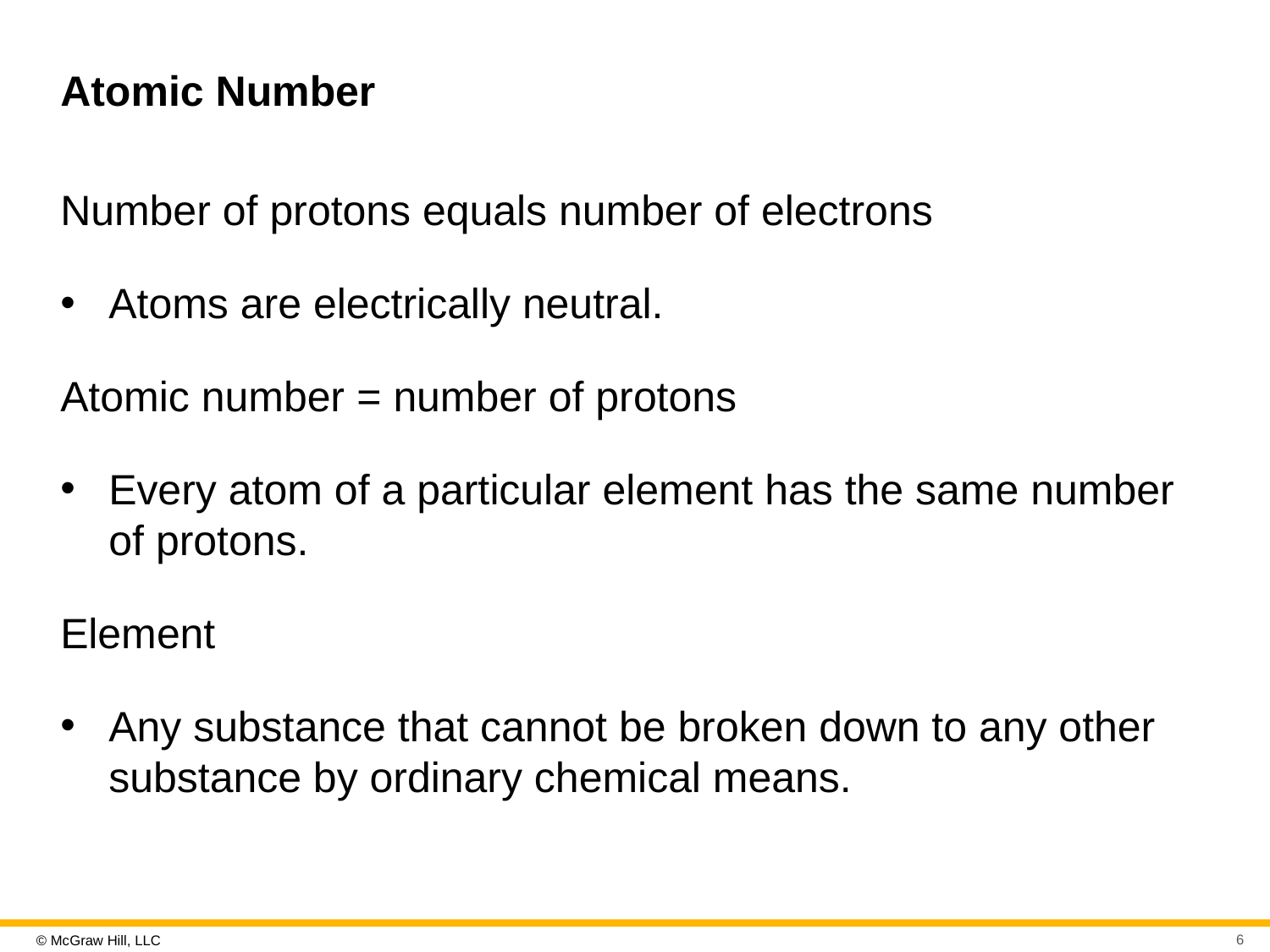

# Atomic Number
Number of protons equals number of electrons
Atoms are electrically neutral.
Atomic number = number of protons
Every atom of a particular element has the same number of protons.
Element
Any substance that cannot be broken down to any other substance by ordinary chemical means.
6